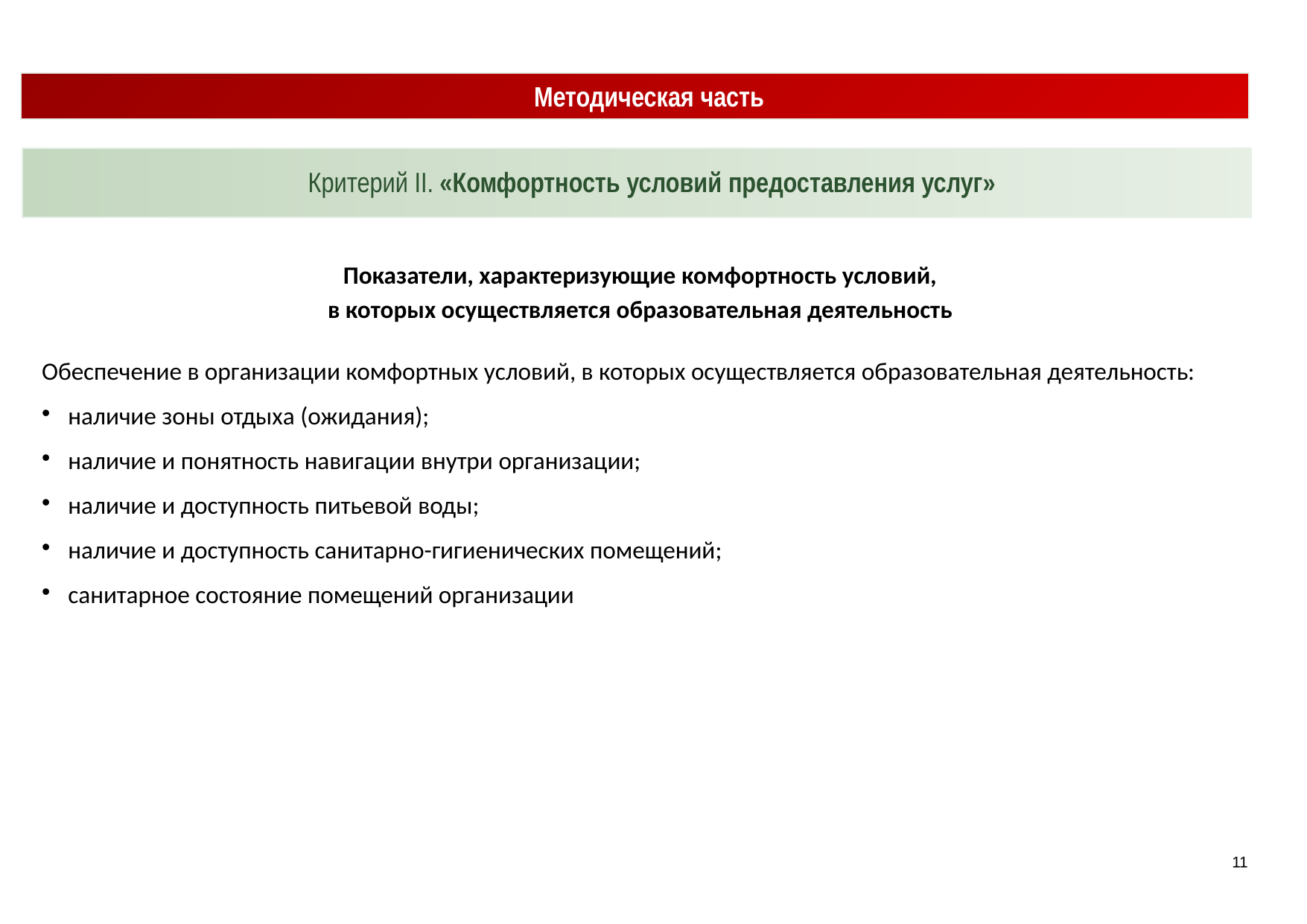

Методическая часть

Критерий II. «Комфортность условий предоставления услуг»
Показатели, характеризующие комфортность условий,
в которых осуществляется образовательная деятельность
Обеспечение в организации комфортных условий, в которых осуществляется образовательная деятельность:
наличие зоны отдыха (ожидания);
наличие и понятность навигации внутри организации;
наличие и доступность питьевой воды;
наличие и доступность санитарно-гигиенических помещений;
санитарное состояние помещений организации
11